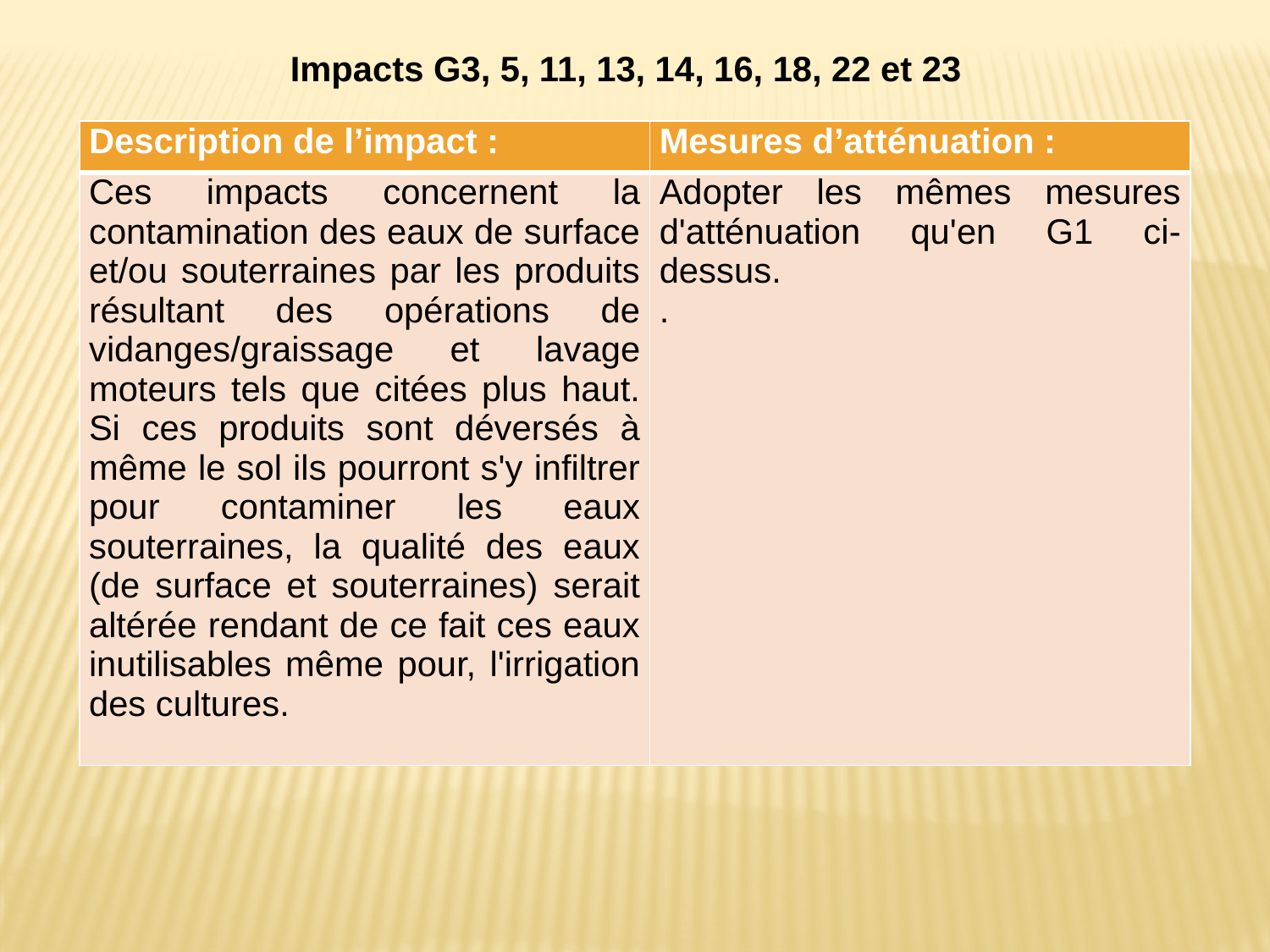

Impacts G3, 5, 11, 13, 14, 16, 18, 22 et 23

| Description de l’impact : | Mesures d’atténuation : |
| --- | --- |
| Ces impacts concernent la contamination des eaux de surface et/ou souterraines par les produits résultant des opérations de vidanges/graissage et lavage moteurs tels que citées plus haut. Si ces produits sont déversés à même le sol ils pourront s'y infiltrer pour contaminer les eaux souterraines, la qualité des eaux (de surface et souterraines) serait altérée rendant de ce fait ces eaux inutilisables même pour, l'irrigation des cultures. | Adopter les mêmes mesures d'atténuation qu'en G1 ci-dessus. . |